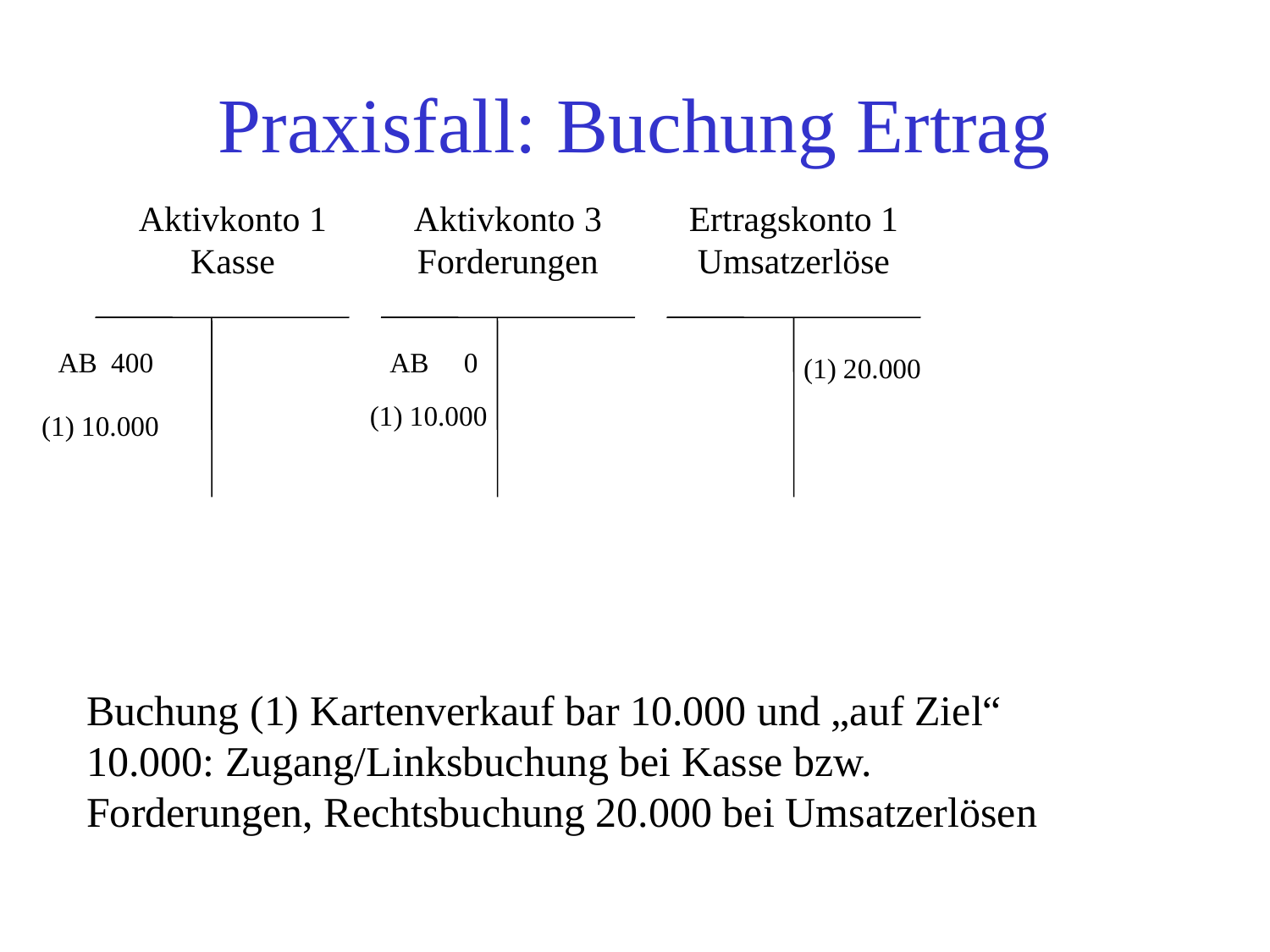

# Praxisfall: Buchung Ertrag
Aktivkonto 1
Kasse
Aktivkonto 3 Forderungen
Ertragskonto 1 Umsatzerlöse

AB  400
AB     0
(1) 20.000
(1) 10.000
(1) 10.000

Buchung (1) Kartenverkauf bar 10.000 und „auf Ziel“  10.000: Zugang/Linksbuchung bei Kasse bzw. Forderungen, Rechtsbuchung 20.000 bei Umsatzerlösen